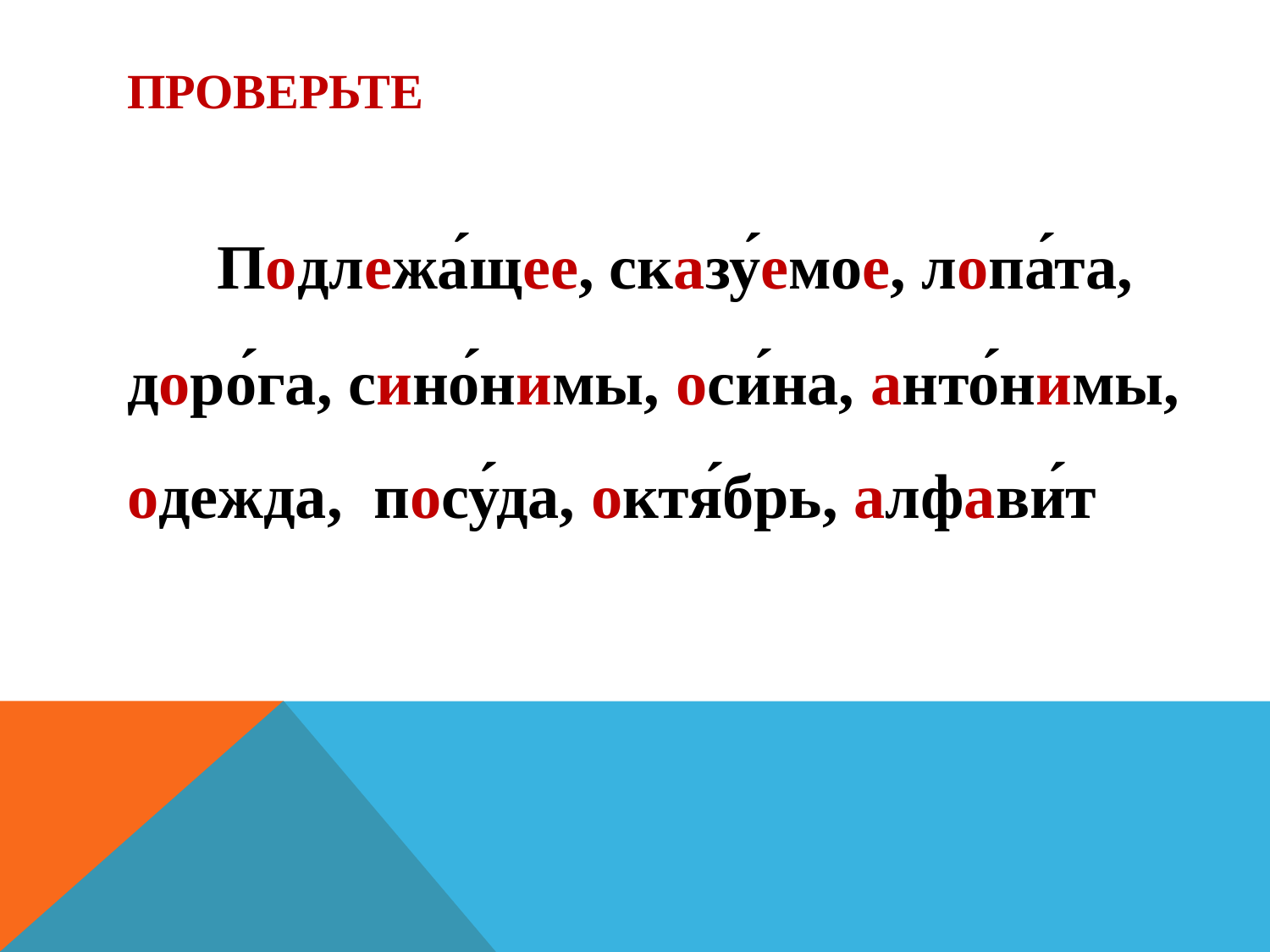

# Проверьте
    Подлежа́щее, сказу́емое, лопа́та, доро́га, сино́нимы, оси́на, анто́нимы, одежда,  посу́да, октя́брь, алфави́т